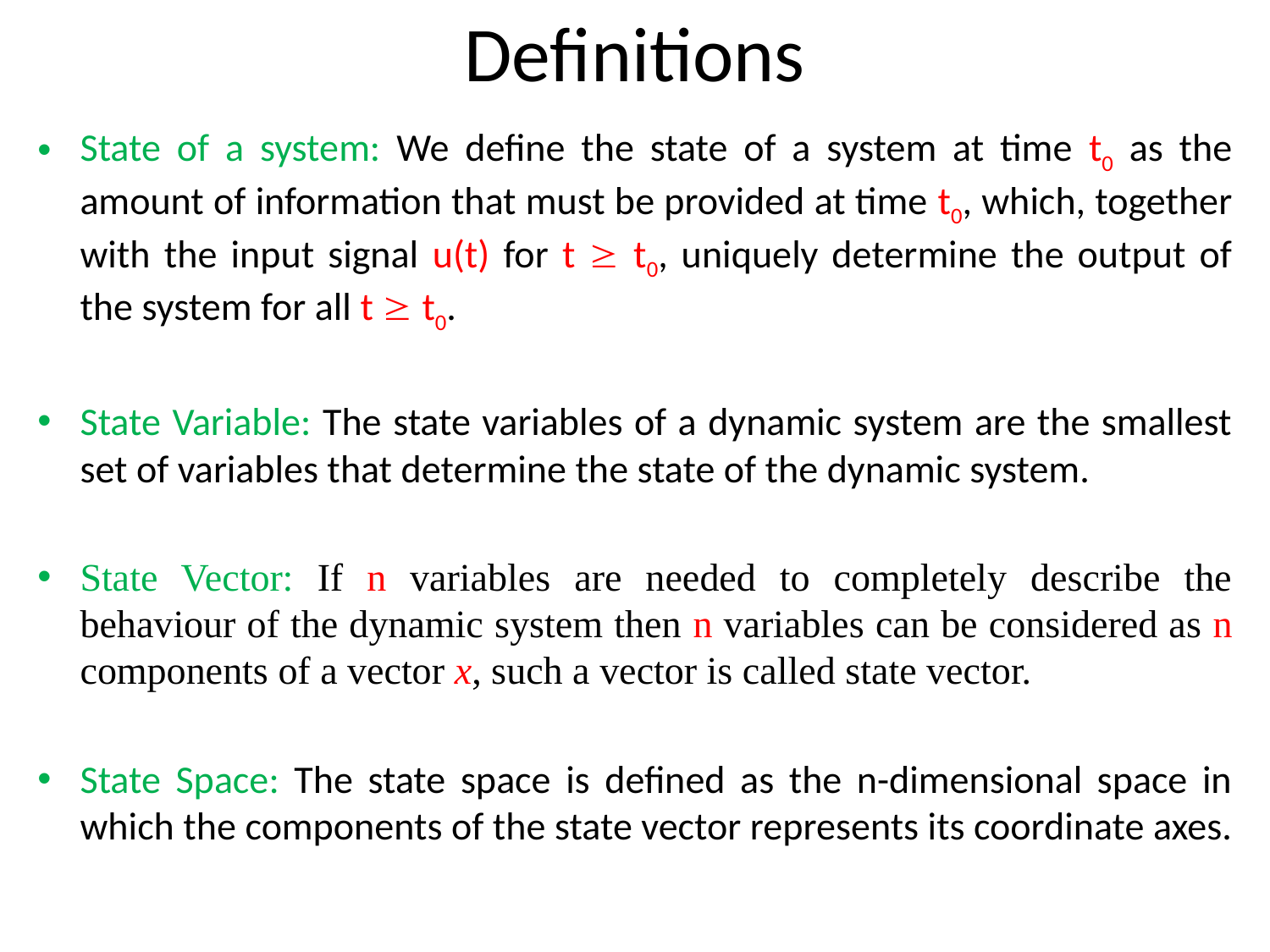

# Definitions
State of a system: We define the state of a system at time t0 as the amount of information that must be provided at time t0, which, together with the input signal u(t) for t ≥ t0, uniquely determine the output of the system for all t ≥ t0.

State Variable: The state variables of a dynamic system are the smallest set of variables that determine the state of the dynamic system.

State Vector: If n variables are needed to completely describe the behaviour of the dynamic system then n variables can be considered as n components of a vector x, such a vector is called state vector.

State Space: The state space is defined as the n-dimensional space in which the components of the state vector represents its coordinate axes.